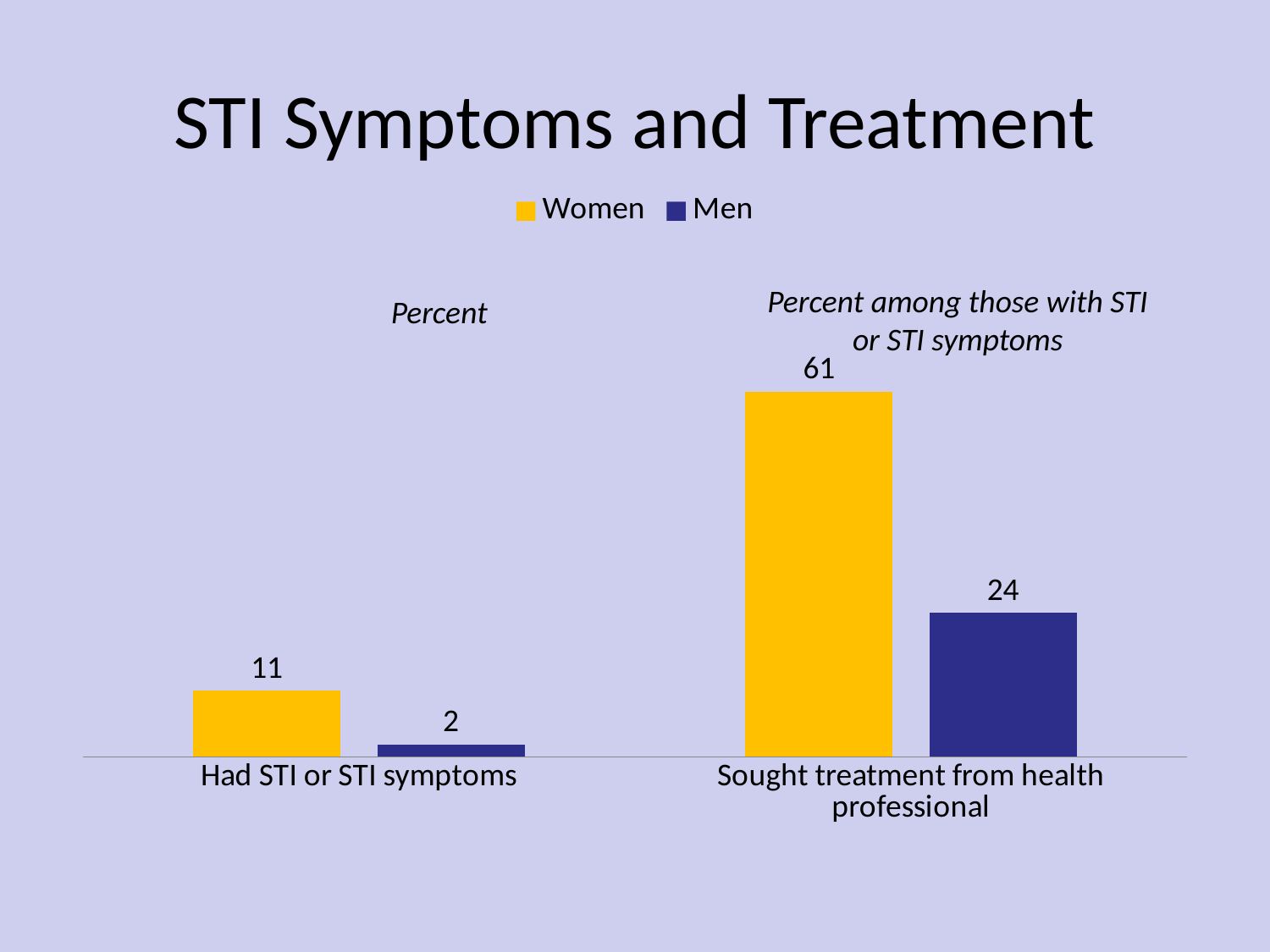

# STI Symptoms and Treatment

### Chart

| Category | Women | Men |
|---|---|---|
| Had STI or STI symptoms | 11.0 | 2.0 |
| Sought treatment from health professional | 61.0 | 24.0 |
Percent among those with STI or STI symptoms
Percent